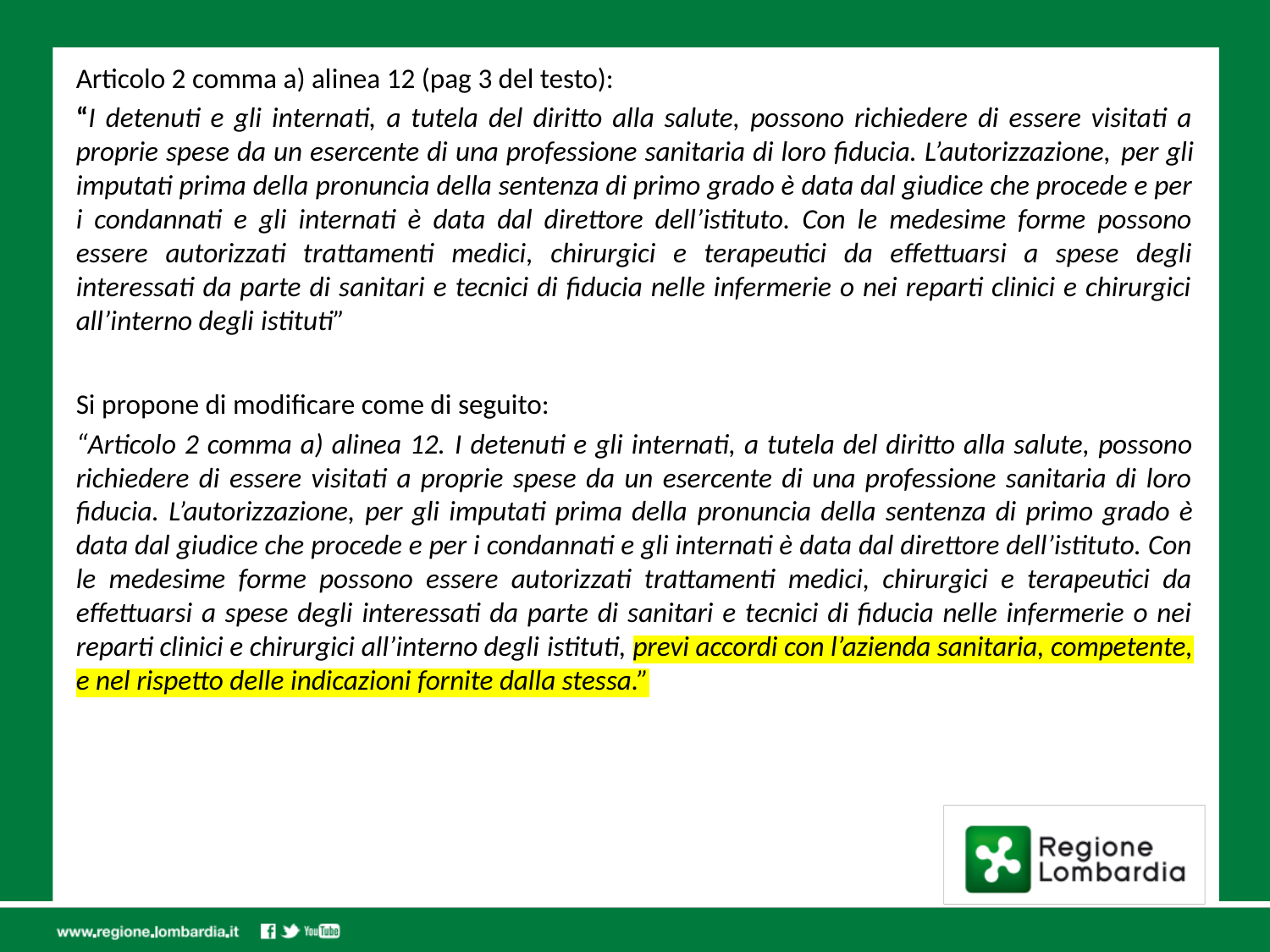

Articolo 2 comma a) alinea 12 (pag 3 del testo):
“I detenuti e gli internati, a tutela del diritto alla salute, possono richiedere di essere visitati a proprie spese da un esercente di una professione sanitaria di loro fiducia. L’autorizzazione, per gli imputati prima della pronuncia della sentenza di primo grado è data dal giudice che procede e per i condannati e gli internati è data dal direttore dell’istituto. Con le medesime forme possono essere autorizzati trattamenti medici, chirurgici e terapeutici da effettuarsi a spese degli interessati da parte di sanitari e tecnici di fiducia nelle infermerie o nei reparti clinici e chirurgici all’interno degli istituti”

Si propone di modificare come di seguito:
“Articolo 2 comma a) alinea 12. I detenuti e gli internati, a tutela del diritto alla salute, possono richiedere di essere visitati a proprie spese da un esercente di una professione sanitaria di loro fiducia. L’autorizzazione, per gli imputati prima della pronuncia della sentenza di primo grado è data dal giudice che procede e per i condannati e gli internati è data dal direttore dell’istituto. Con le medesime forme possono essere autorizzati trattamenti medici, chirurgici e terapeutici da effettuarsi a spese degli interessati da parte di sanitari e tecnici di fiducia nelle infermerie o nei reparti clinici e chirurgici all’interno degli istituti, previ accordi con l’azienda sanitaria, competente, e nel rispetto delle indicazioni fornite dalla stessa.”